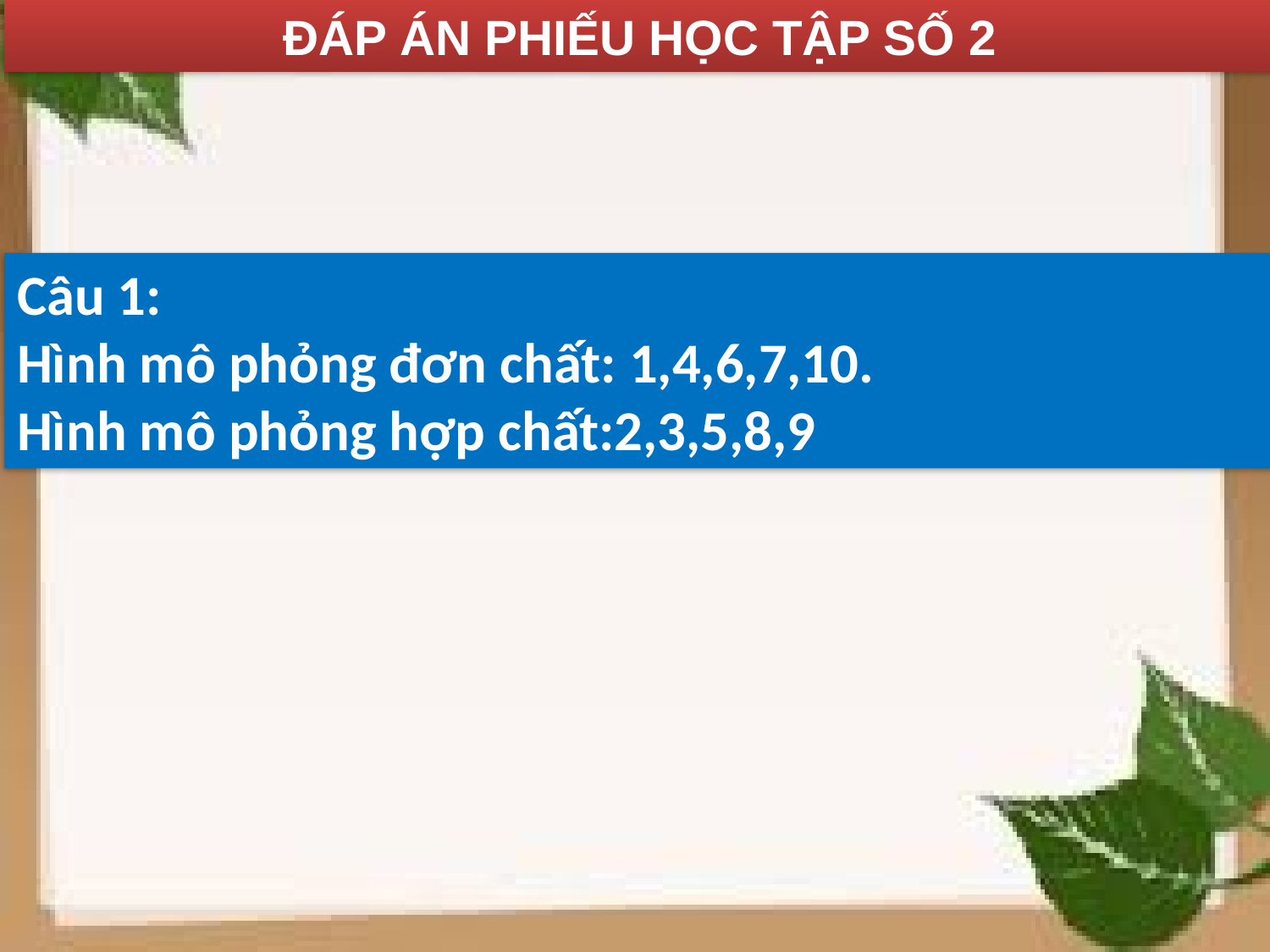

ĐÁP ÁN PHIẾU HỌC TẬP SỐ 2

Câu 1:
Hình mô phỏng đơn chất: 1,4,6,7,10.
Hình mô phỏng hợp chất:2,3,5,8,9